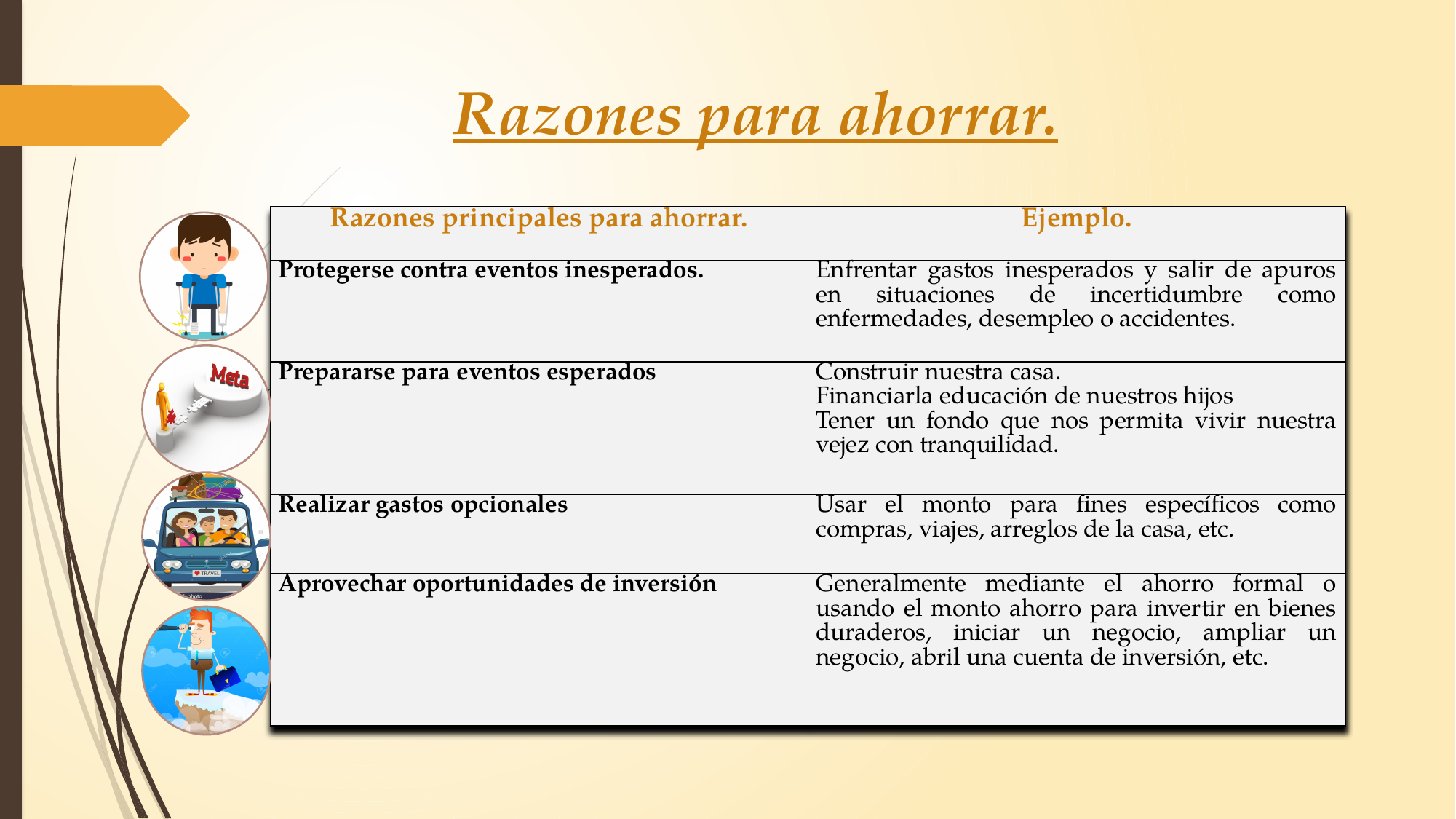

# Razones para ahorrar.
| Razones principales para ahorrar. | Ejemplo. |
| --- | --- |
| Protegerse contra eventos inesperados. | Enfrentar gastos inesperados y salir de apuros en situaciones de incertidumbre como enfermedades, desempleo o accidentes. |
| Prepararse para eventos esperados | Construir nuestra casa. Financiarla educación de nuestros hijos Tener un fondo que nos permita vivir nuestra vejez con tranquilidad. |
| Realizar gastos opcionales | Usar el monto para fines específicos como compras, viajes, arreglos de la casa, etc. |
| Aprovechar oportunidades de inversión | Generalmente mediante el ahorro formal o usando el monto ahorro para invertir en bienes duraderos, iniciar un negocio, ampliar un negocio, abril una cuenta de inversión, etc. |